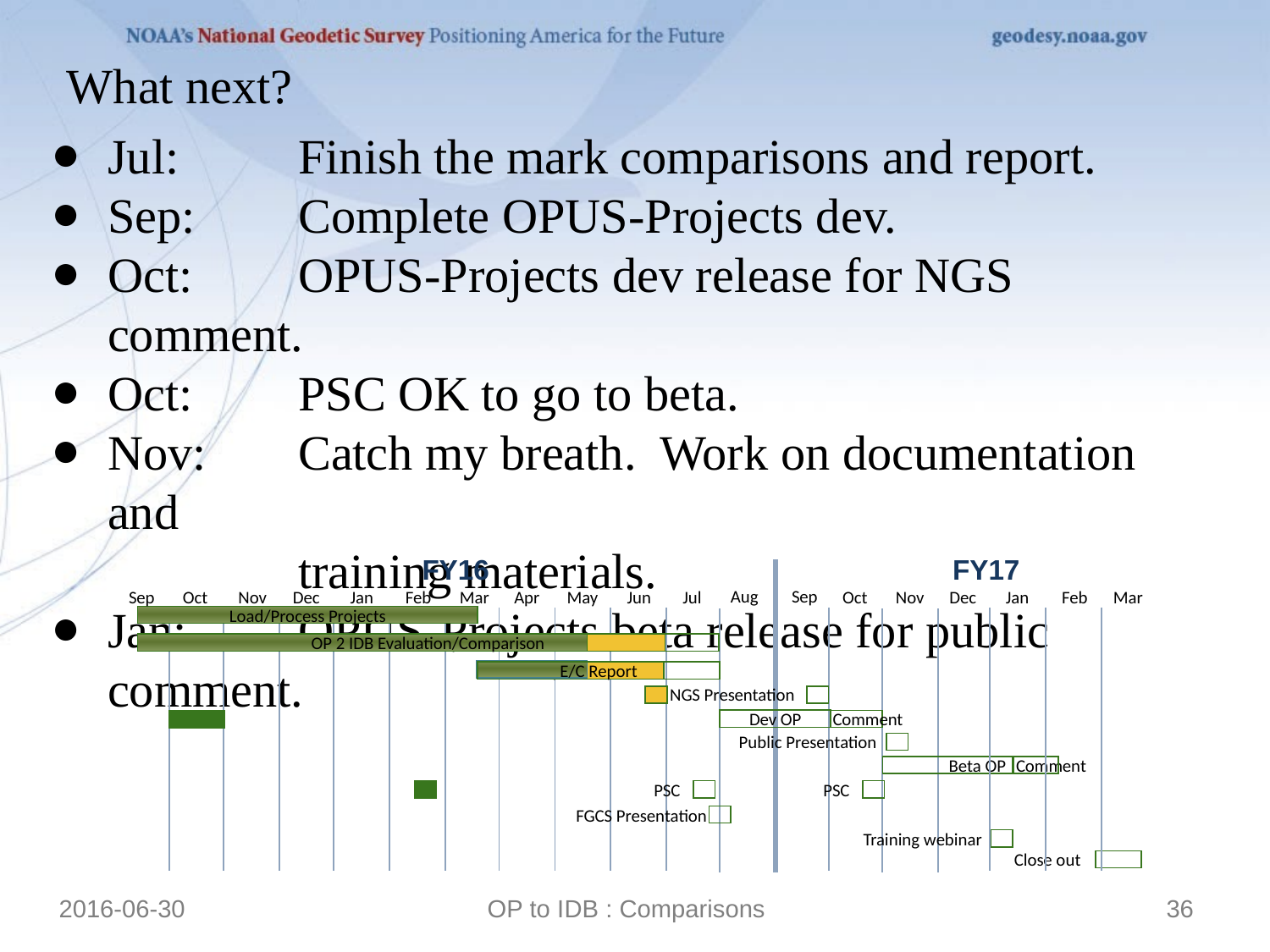

What next?
Jul:	Finish the mark comparisons and report.
Sep:	Complete OPUS-Projects dev.
Oct:	OPUS-Projects dev release for NGS comment.
Oct:	PSC OK to go to beta.
Nov:	Catch my breath.  Work on documentation and
	training materials.
Jan:	OPUS-Projects beta release for public comment.
FY16
FY17

Aug
Sep
Dec
Oct
Nov
May
Jul
Oct
Nov
Dec
Jan
Feb
Mar
Apr
Jun
Jan
Feb
Mar
Sep

Load/Process Projects
Load/Process Projects

OP 2 IDB Evaluation/Comparison

OP 2 IDB Evaluation/Comparison

E/C Report
E/C Report
NGS Presentation

Dev OP

Comment

Public Presentation

Beta OP
Comment
PSC
PSC

FGCS Presentation

Training webinar

Close out

2016-06-30
OP to IDB : Comparisons
36